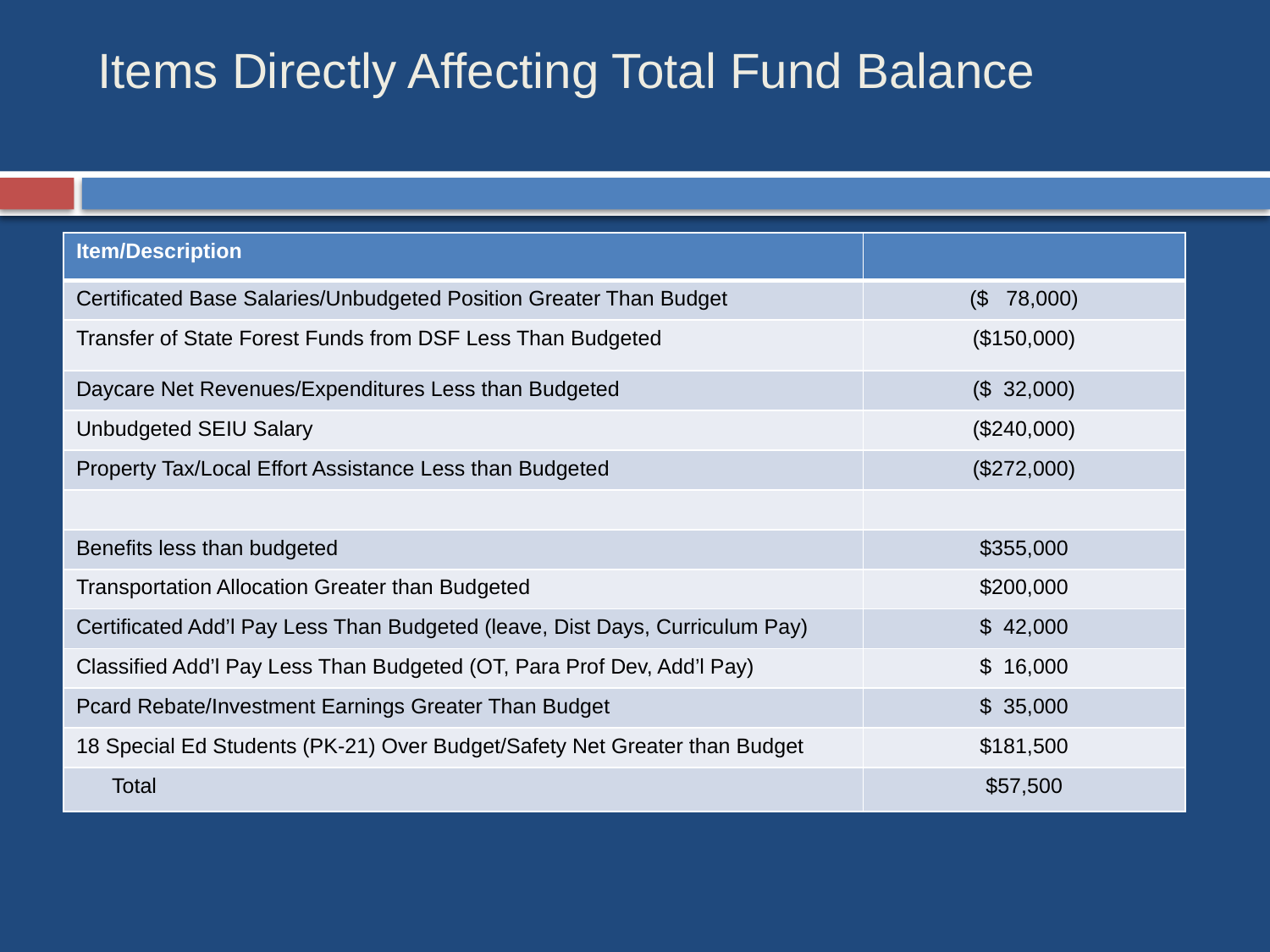

# Items Directly Affecting Total Fund Balance
| Item/Description |  |
| --- | --- |
| Certificated Base Salaries/Unbudgeted Position Greater Than Budget | ($ 78,000) |
| Transfer of State Forest Funds from DSF Less Than Budgeted | ($150,000) |
| Daycare Net Revenues/Expenditures Less than Budgeted | ($ 32,000) |
| Unbudgeted SEIU Salary | ($240,000) |
| Property Tax/Local Effort Assistance Less than Budgeted | ($272,000) |
|  |  |
| Benefits less than budgeted | $355,000 |
| Transportation Allocation Greater than Budgeted | $200,000 |
| Certificated Add’l Pay Less Than Budgeted (leave, Dist Days, Curriculum Pay) | $ 42,000 |
| Classified Add’l Pay Less Than Budgeted (OT, Para Prof Dev, Add’l Pay) | $ 16,000 |
| Pcard Rebate/Investment Earnings Greater Than Budget | $ 35,000 |
| 18 Special Ed Students (PK-21) Over Budget/Safety Net Greater than Budget | $181,500 |
| Total | $57,500 |